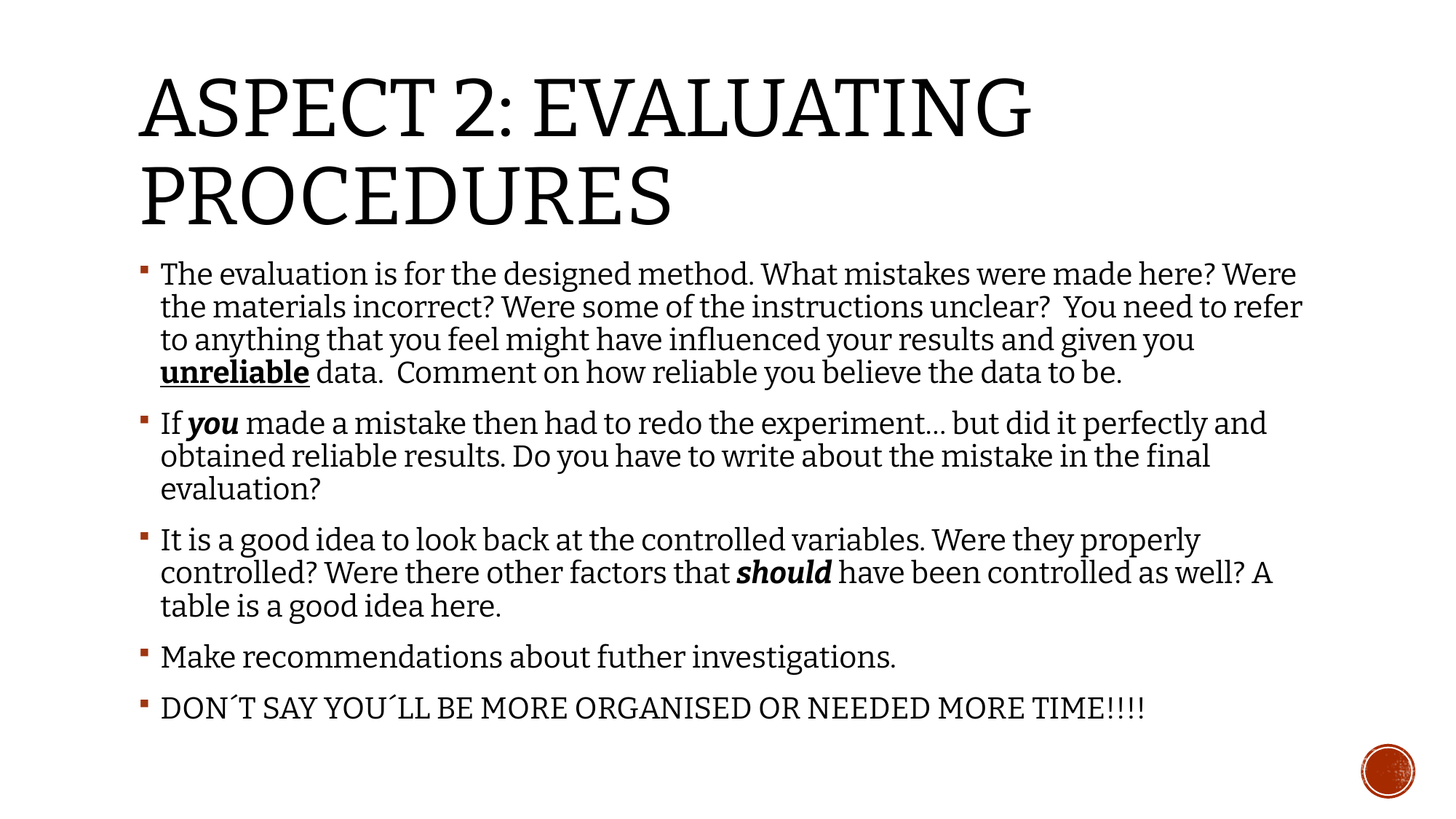

# Aspect 2: Evaluating procedures
The evaluation is for the designed method. What mistakes were made here? Were the materials incorrect? Were some of the instructions unclear?  You need to refer to anything that you feel might have influenced your results and given you unreliable data.  Comment on how reliable you believe the data to be.
If you made a mistake then had to redo the experiment… but did it perfectly and obtained reliable results. Do you have to write about the mistake in the final evaluation?
It is a good idea to look back at the controlled variables. Were they properly controlled? Were there other factors that should have been controlled as well? A table is a good idea here.
Make recommendations about futher investigations.
DON´T SAY YOU´LL BE MORE ORGANISED OR NEEDED MORE TIME!!!!